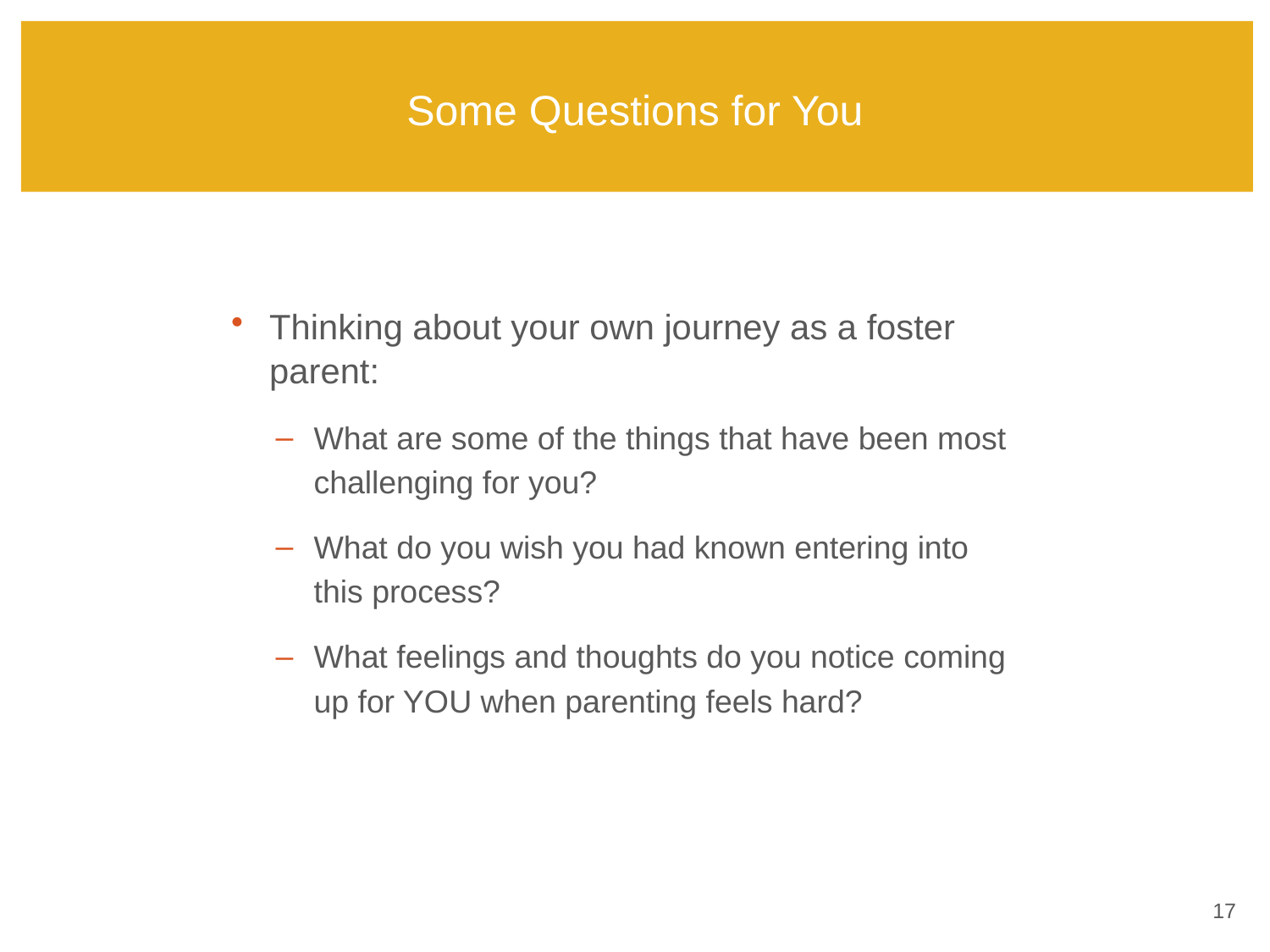

# Some Questions for You
Thinking about your own journey as a foster parent:
What are some of the things that have been most challenging for you?
What do you wish you had known entering into
this process?
What feelings and thoughts do you notice coming up for YOU when parenting feels hard?

17